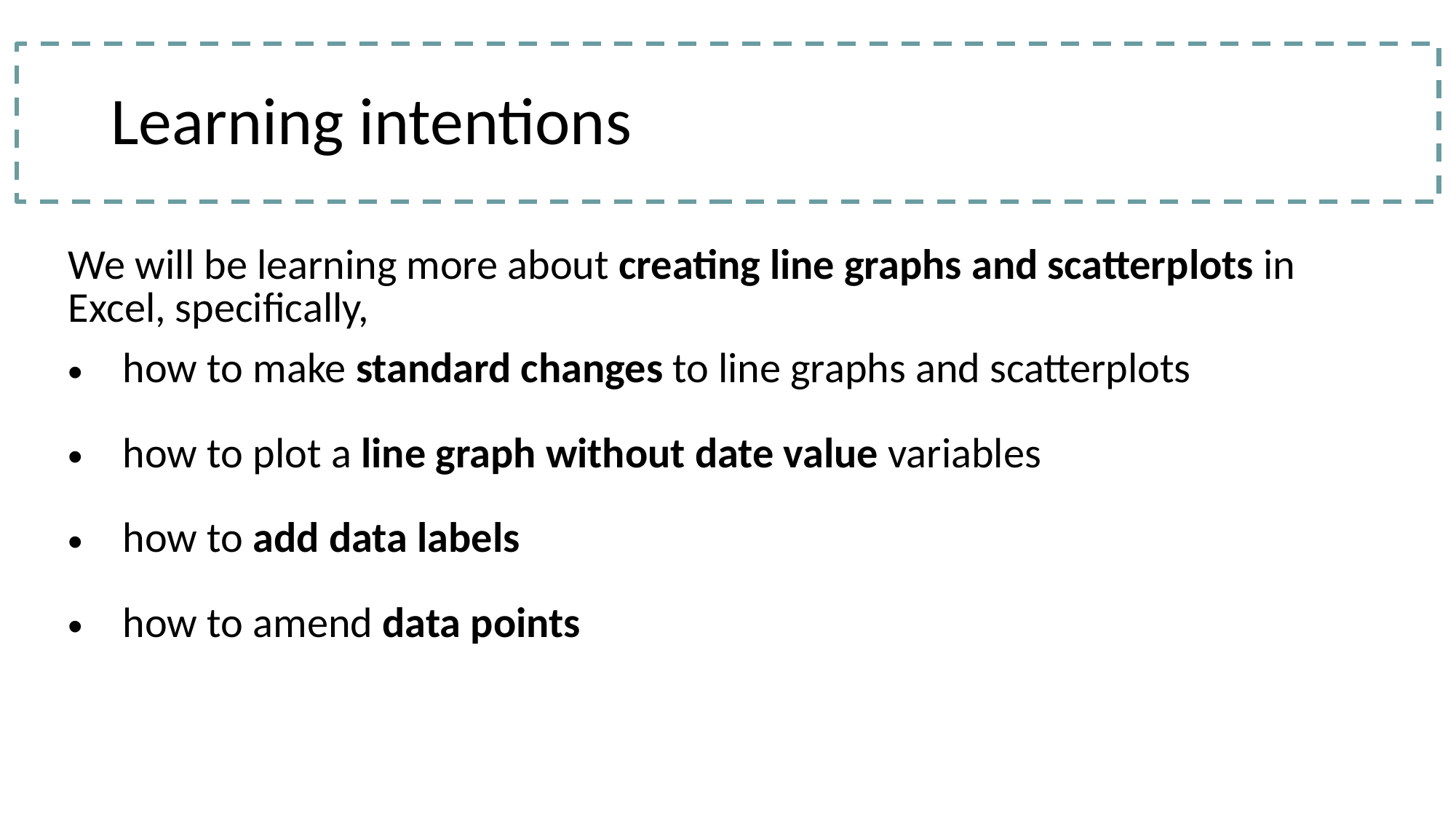

# Learning intentions
| We will be learning more about creating line graphs and scatterplots in Excel, specifically, how to make standard changes to line graphs and scatterplots how to plot a line graph without date value variables how to add data labels how to amend data points |
| --- |